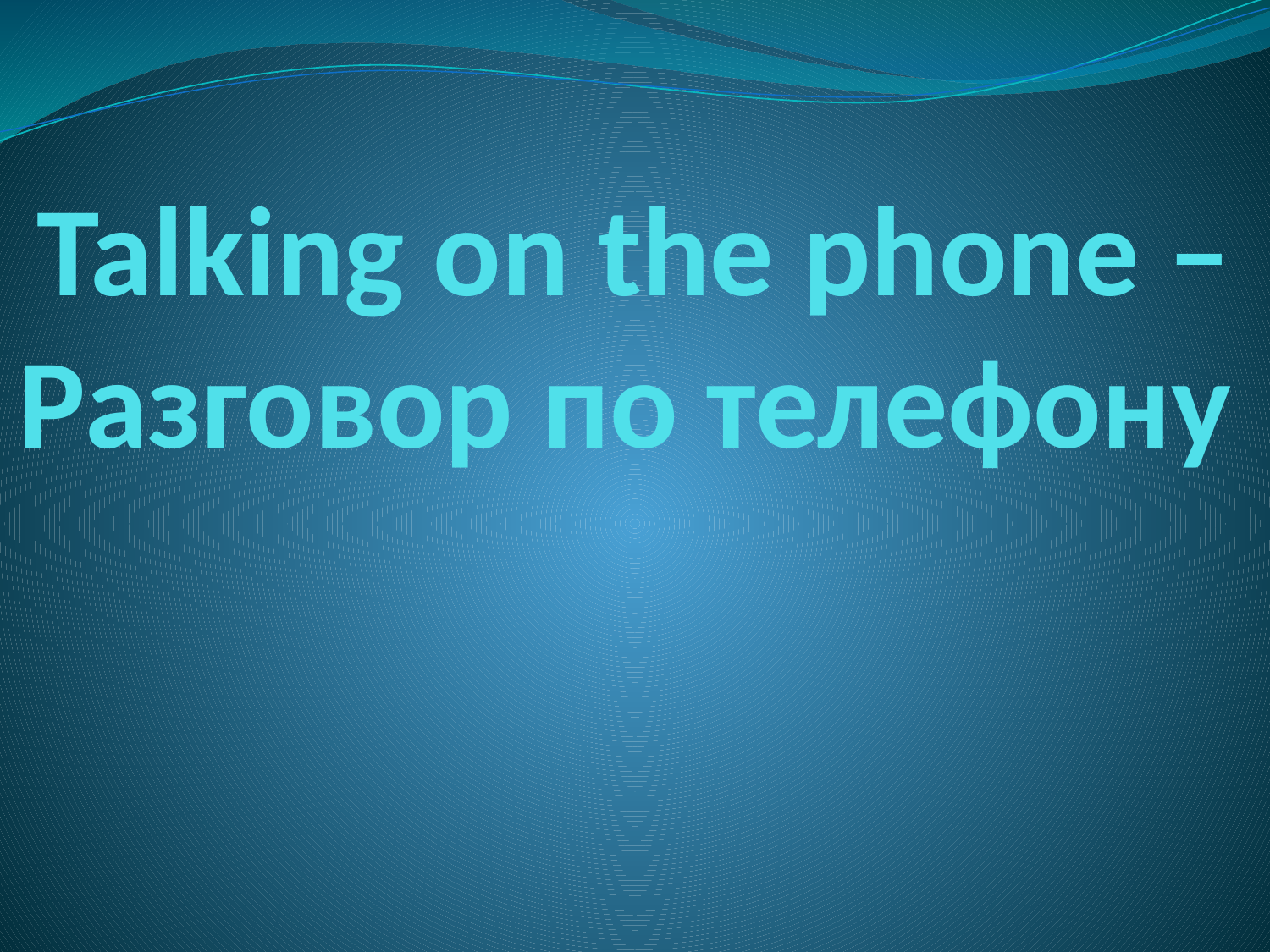

# Talking on the phone – Разговор по телефону